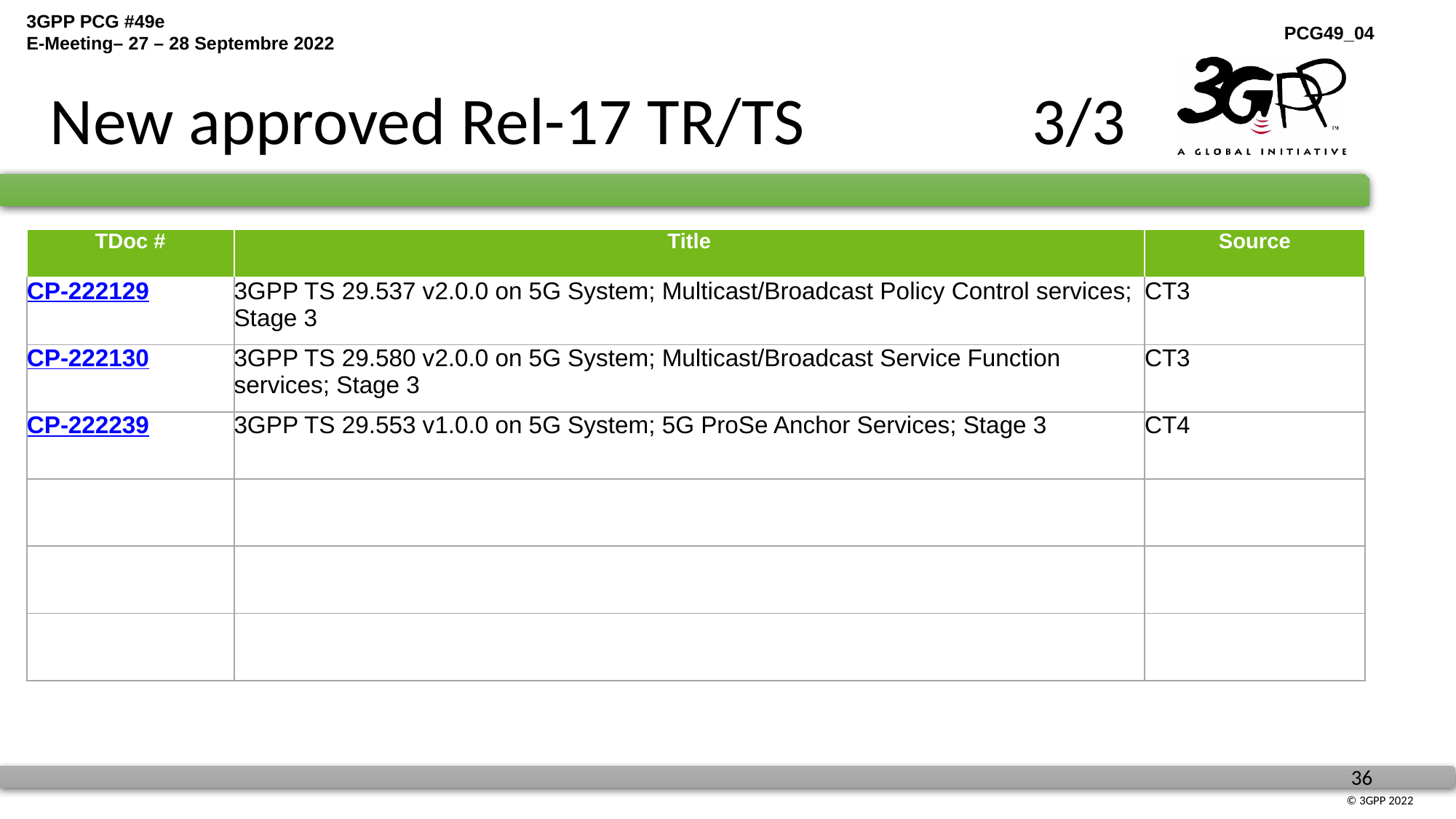

# New approved Rel-17 TR/TS			3/3
| TDoc # | Title | Source |
| --- | --- | --- |
| CP-222129 | 3GPP TS 29.537 v2.0.0 on 5G System; Multicast/Broadcast Policy Control services; Stage 3 | CT3 |
| CP-222130 | 3GPP TS 29.580 v2.0.0 on 5G System; Multicast/Broadcast Service Function services; Stage 3 | CT3 |
| CP-222239 | 3GPP TS 29.553 v1.0.0 on 5G System; 5G ProSe Anchor Services; Stage 3 | CT4 |
|  |  |  |
|  |  |  |
|  |  |  |